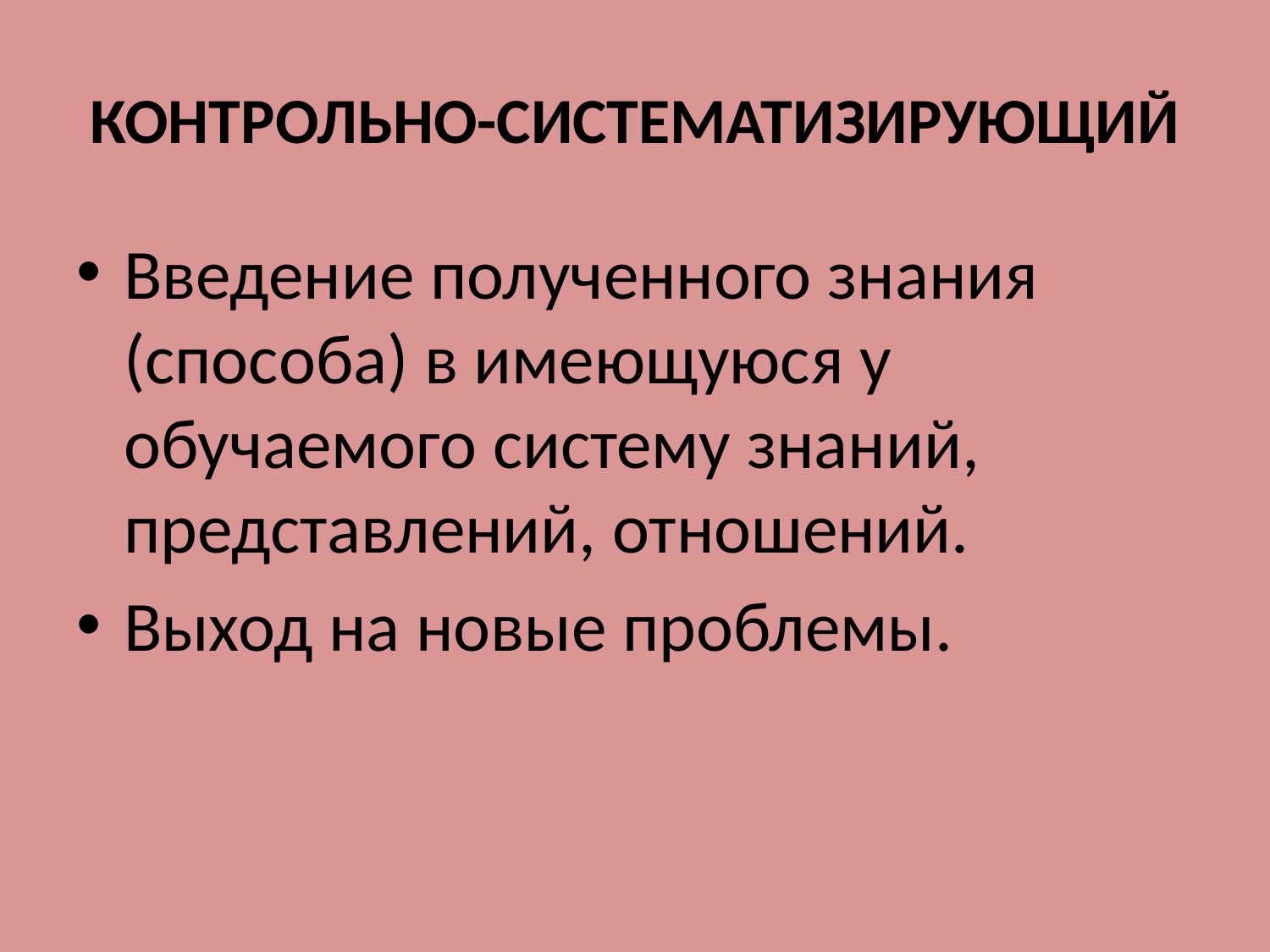

# КОНТРОЛЬНО-СИСТЕМАТИЗИРУЮЩИЙ
Введение полученного знания (способа) в имеющуюся у обучаемого систему знаний, представлений, отношений.
Выход на новые проблемы.